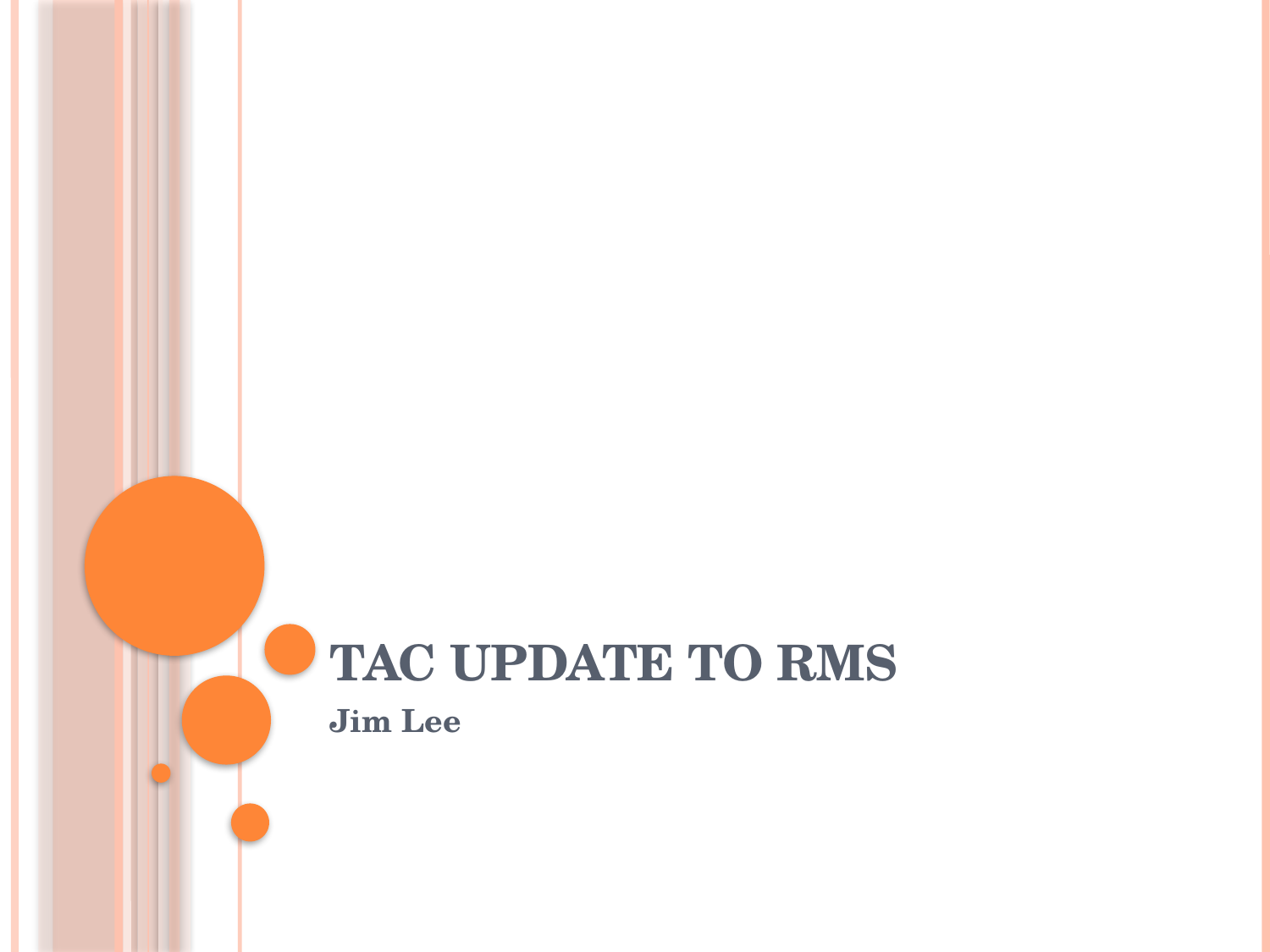

# TAC Update To RMS
Jim Lee